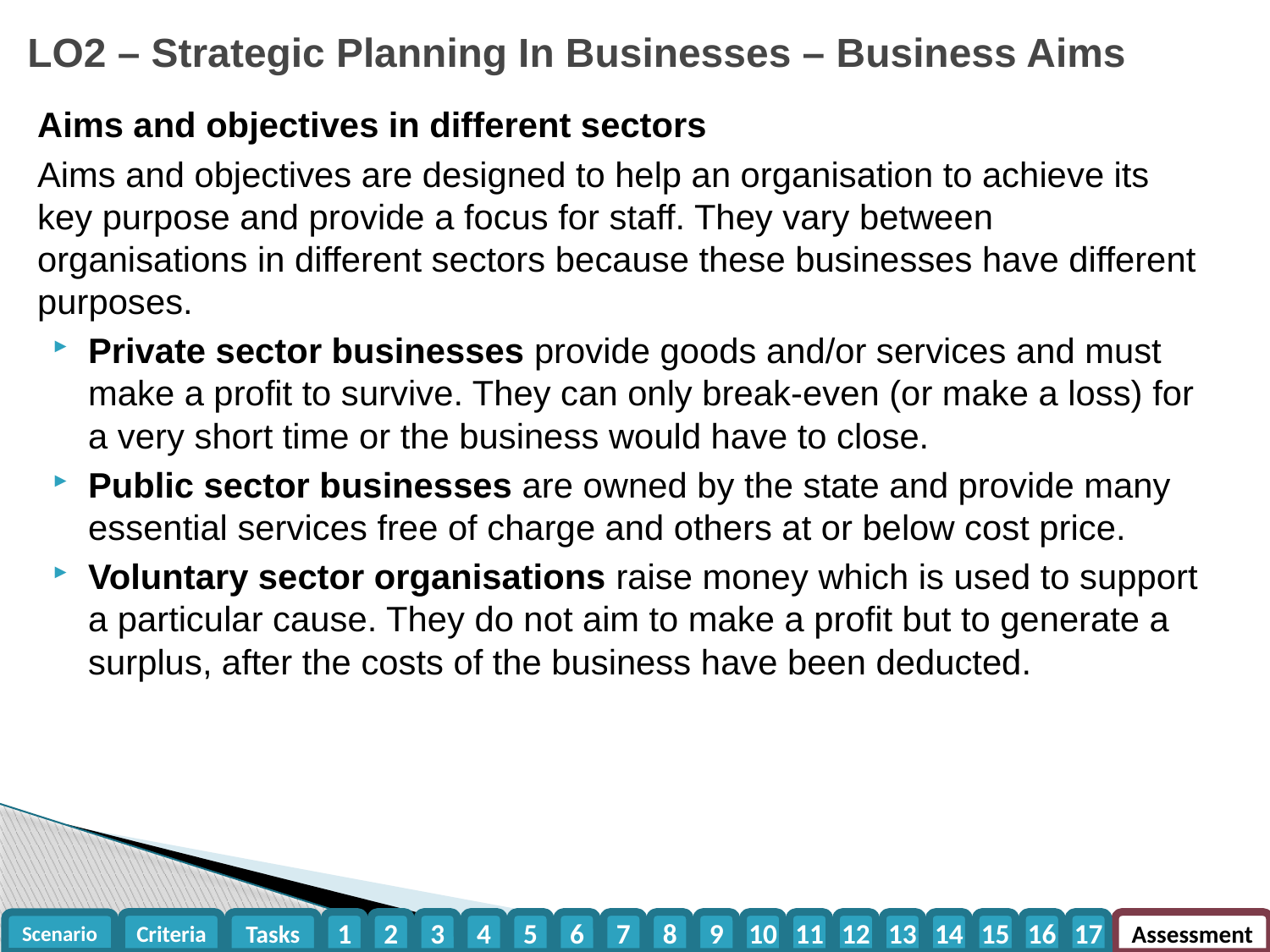

LO2 – Strategic Planning In Businesses – Business Aims
Aims and objectives in different sectors
Aims and objectives are designed to help an organisation to achieve its key purpose and provide a focus for staff. They vary between organisations in different sectors because these businesses have different purposes.
Private sector businesses provide goods and/or services and must make a profit to survive. They can only break-even (or make a loss) for a very short time or the business would have to close.
Public sector businesses are owned by the state and provide many essential services free of charge and others at or below cost price.
Voluntary sector organisations raise money which is used to support a particular cause. They do not aim to make a profit but to generate a surplus, after the costs of the business have been deducted.